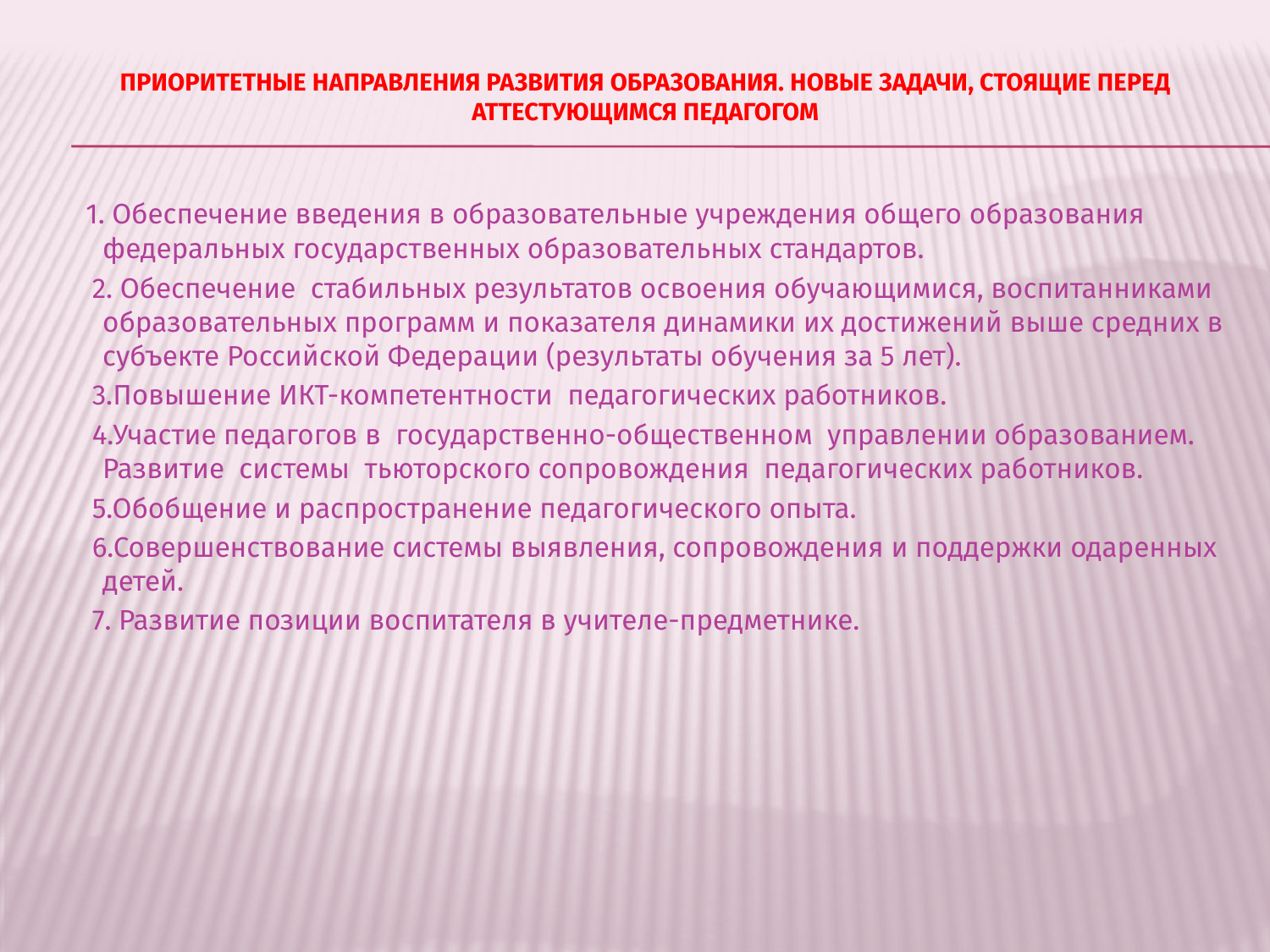

# Приоритетные направления развития образования. Новые задачи, стоящие перед аттестующимся педагогом
    1. Обеспечение введения в образовательные учреждения общего образования федеральных государственных образовательных стандартов.
     2. Обеспечение  стабильных результатов освоения обучающимися, воспитанниками образовательных программ и показателя динамики их достижений выше средних в субъекте Российской Федерации (результаты обучения за 5 лет).
     3.Повышение ИКТ-компетентности  педагогических работников.
     4.Участие педагогов в  государственно-общественном  управлении образованием. Развитие  системы  тьюторского сопровождения  педагогических работников.
     5.Обобщение и распространение педагогического опыта.
     6.Совершенствование системы выявления, сопровождения и поддержки одаренных детей.
     7. Развитие позиции воспитателя в учителе-предметнике.